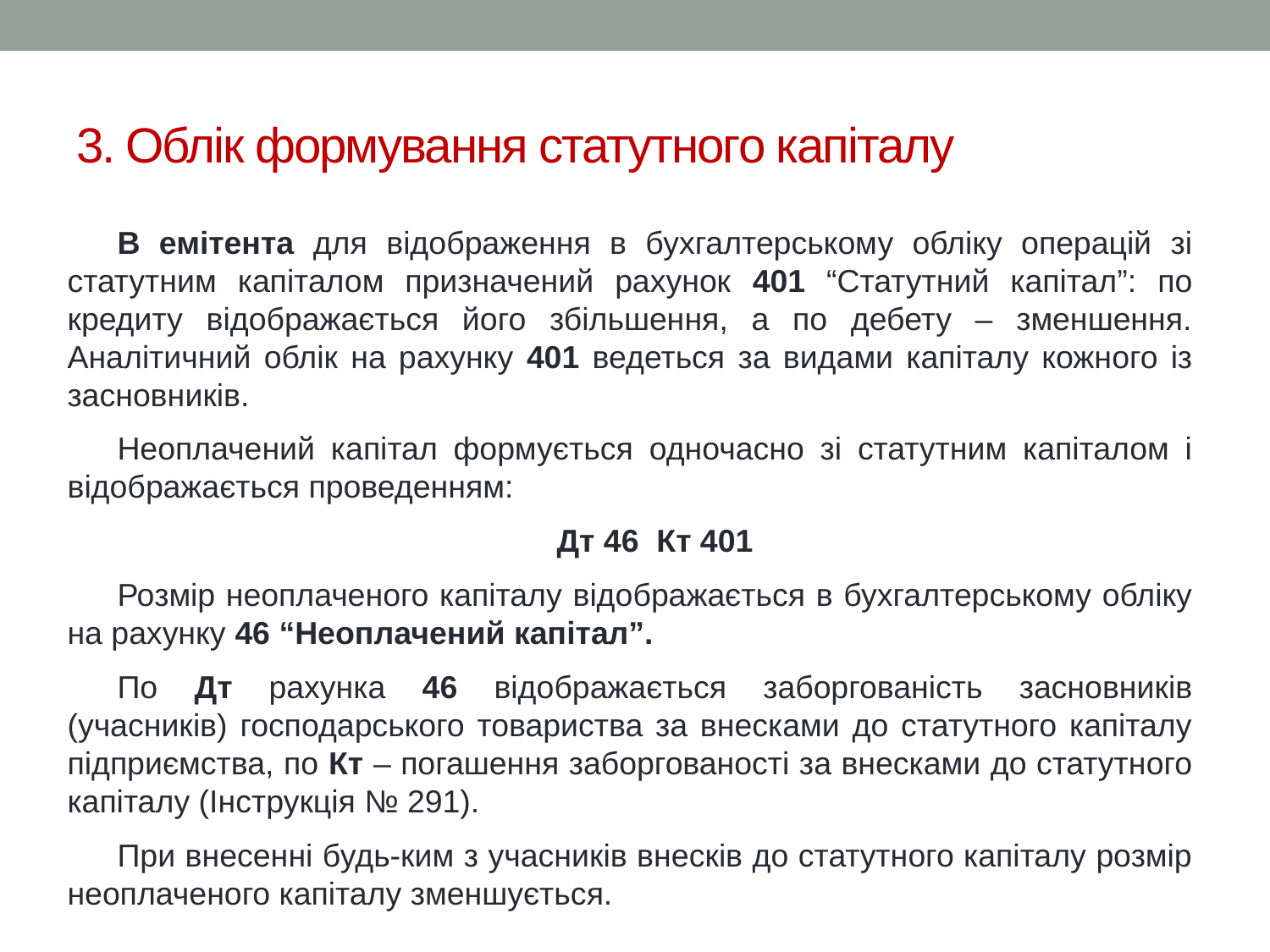

# 3. Облік формування статутного капіталу
В емітента для відображення в бухгалтерському обліку операцій зі статутним капіталом призначений рахунок 401 “Статутний капітал”: по кредиту відображається його збільшення, а по дебету – зменшення. Аналітичний облік на рахунку 401 ведеться за видами капіталу кожного із засновників.
Неоплачений капітал формується одночасно зі статутним капіталом і відображається проведенням:
Дт 46  Кт 401
Розмір неоплаченого капіталу відображається в бухгалтерському обліку на рахунку 46 “Неоплачений капітал”.
По Дт рахунка 46 відображається заборгованість засновників (учасників) господарського товариства за внесками до статутного капіталу підприємства, по Кт – погашення заборгованості за внесками до статутного капіталу (Інструкція № 291).
При внесенні будь-ким з учасників внесків до статутного капіталу розмір неоплаченого капіталу зменшується.